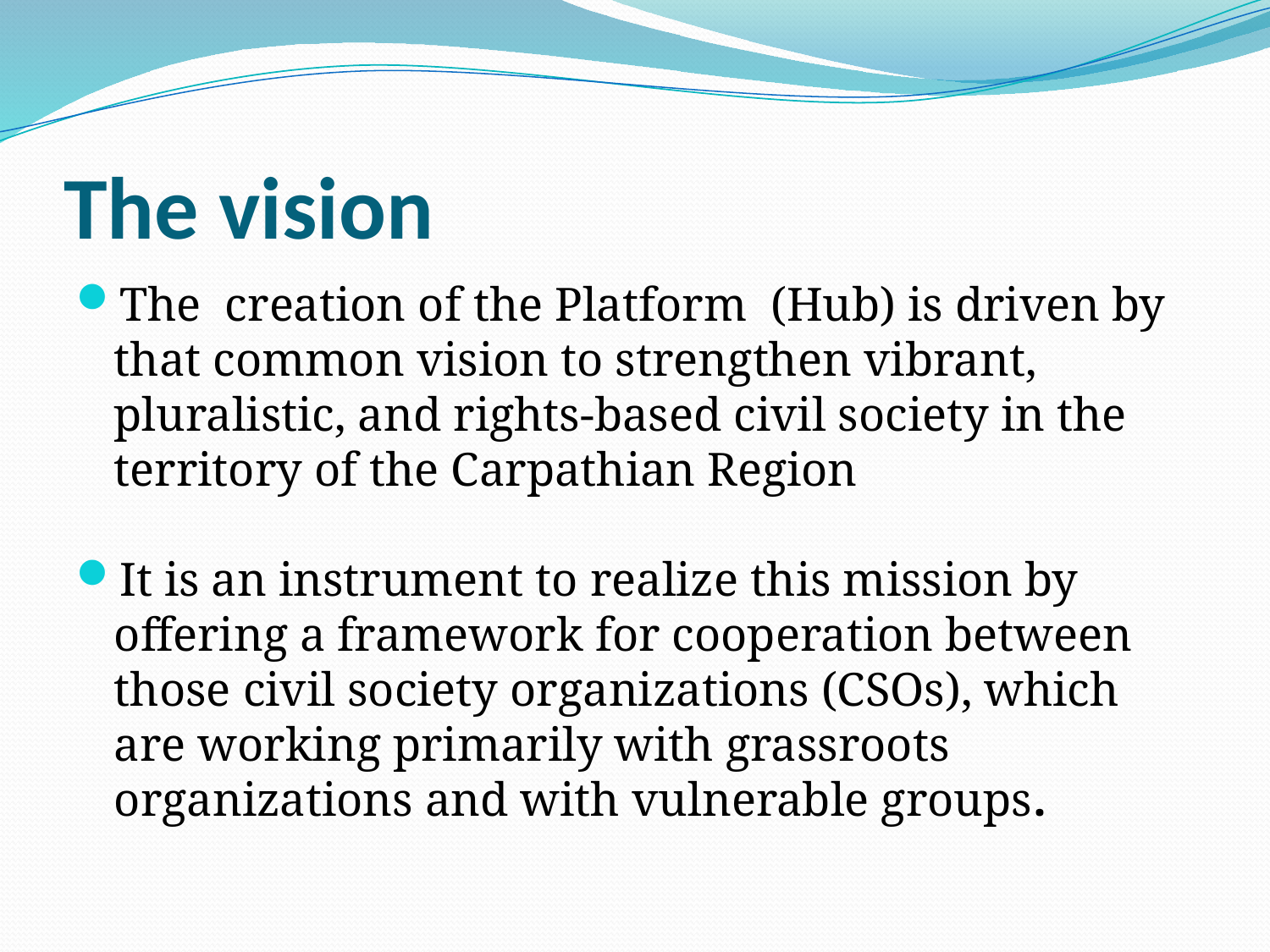

# The vision
The  creation of the Platform  (Hub) is driven by that common vision to strengthen vibrant, pluralistic, and rights-based civil society in the territory of the Carpathian Region

It is an instrument to realize this mission by offering a framework for cooperation between those civil society organizations (CSOs), which are working primarily with grassroots organizations and with vulnerable groups.